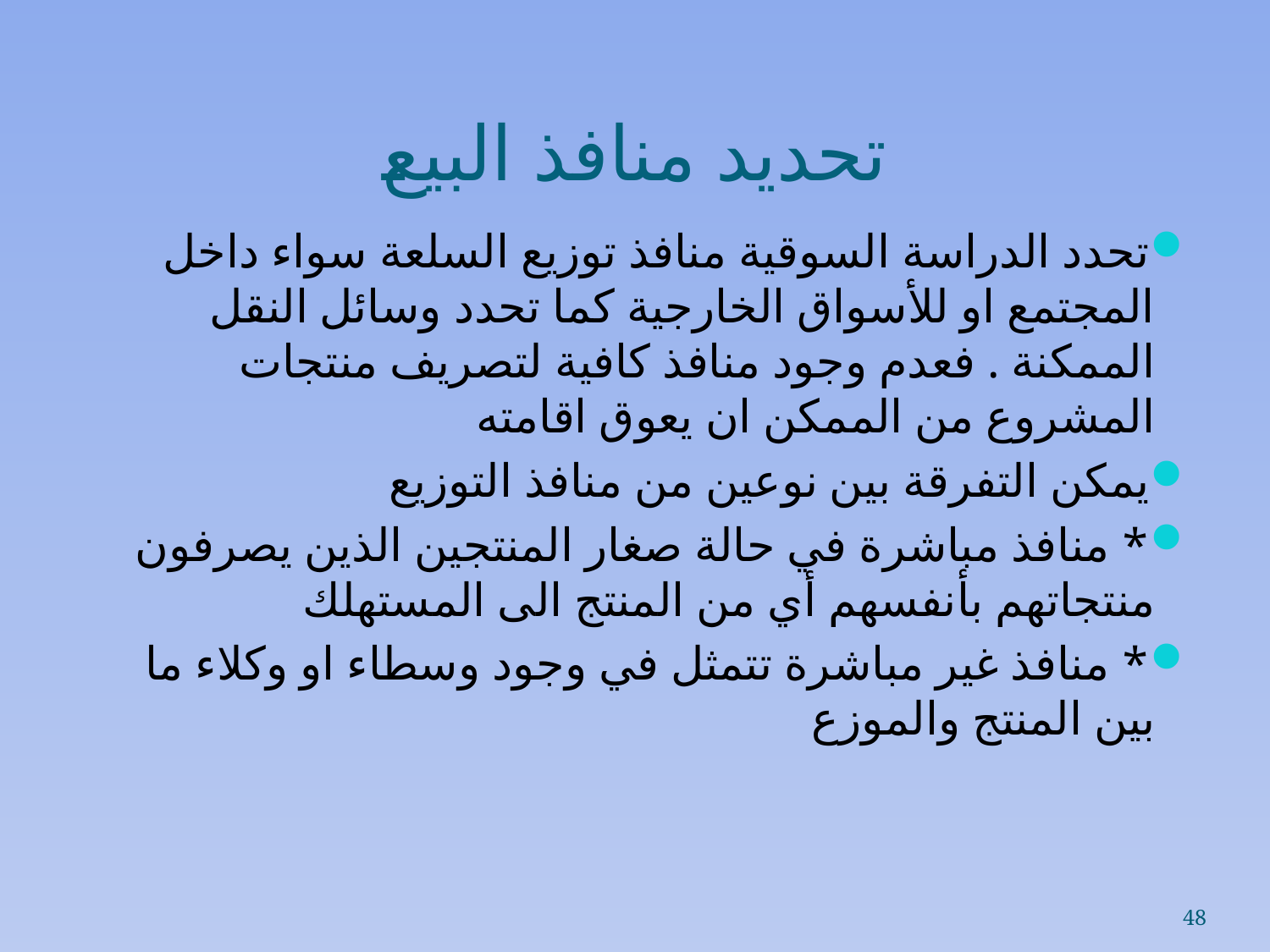

# تحديد منافذ البيع
تحدد الدراسة السوقية منافذ توزيع السلعة سواء داخل المجتمع او للأسواق الخارجية كما تحدد وسائل النقل الممكنة . فعدم وجود منافذ كافية لتصريف منتجات المشروع من الممكن ان يعوق اقامته
يمكن التفرقة بين نوعين من منافذ التوزيع
* منافذ مباشرة في حالة صغار المنتجين الذين يصرفون منتجاتهم بأنفسهم أي من المنتج الى المستهلك
* منافذ غير مباشرة تتمثل في وجود وسطاء او وكلاء ما بين المنتج والموزع
48